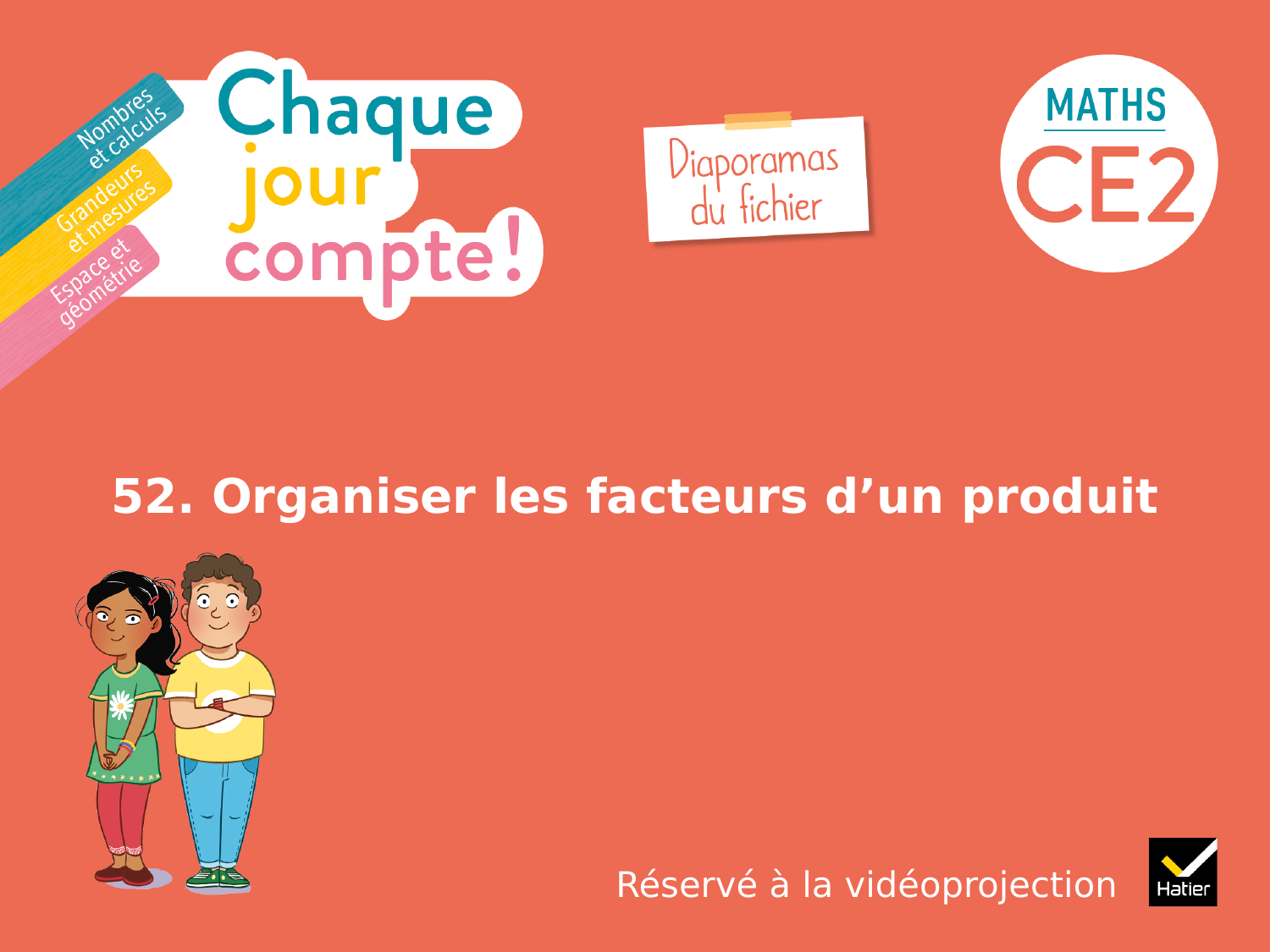

# 52. Organiser les facteurs d’un produit